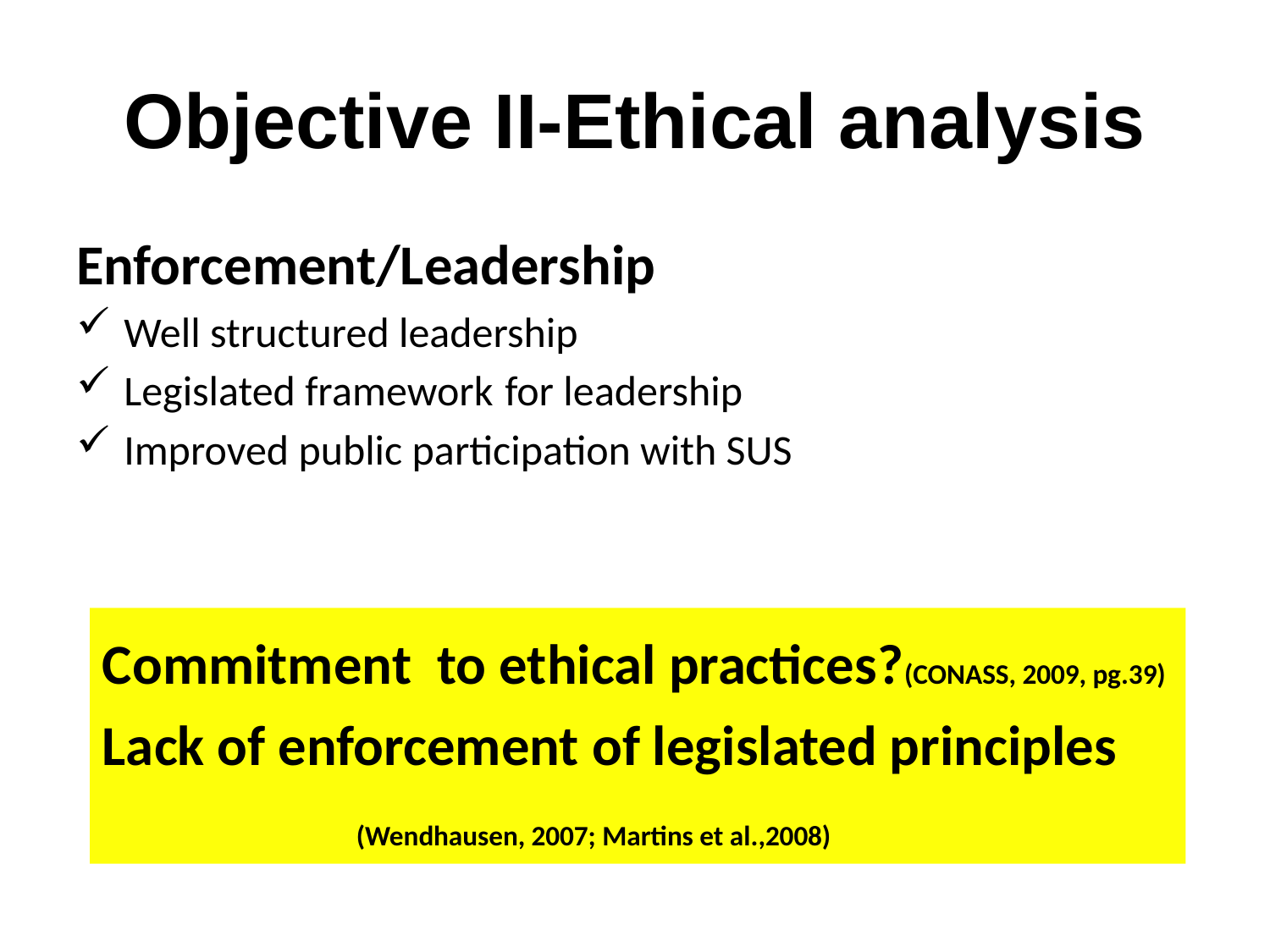

# Objective II-Ethical analysis
Enforcement/Leadership
Well structured leadership
Legislated framework 	for leadership
Improved public participation with SUS

Commitment  to ethical practices?(CONASS, 2009, pg.39)
Lack of enforcement of legislated principles   		(Wendhausen, 2007; Martins et al.,2008)